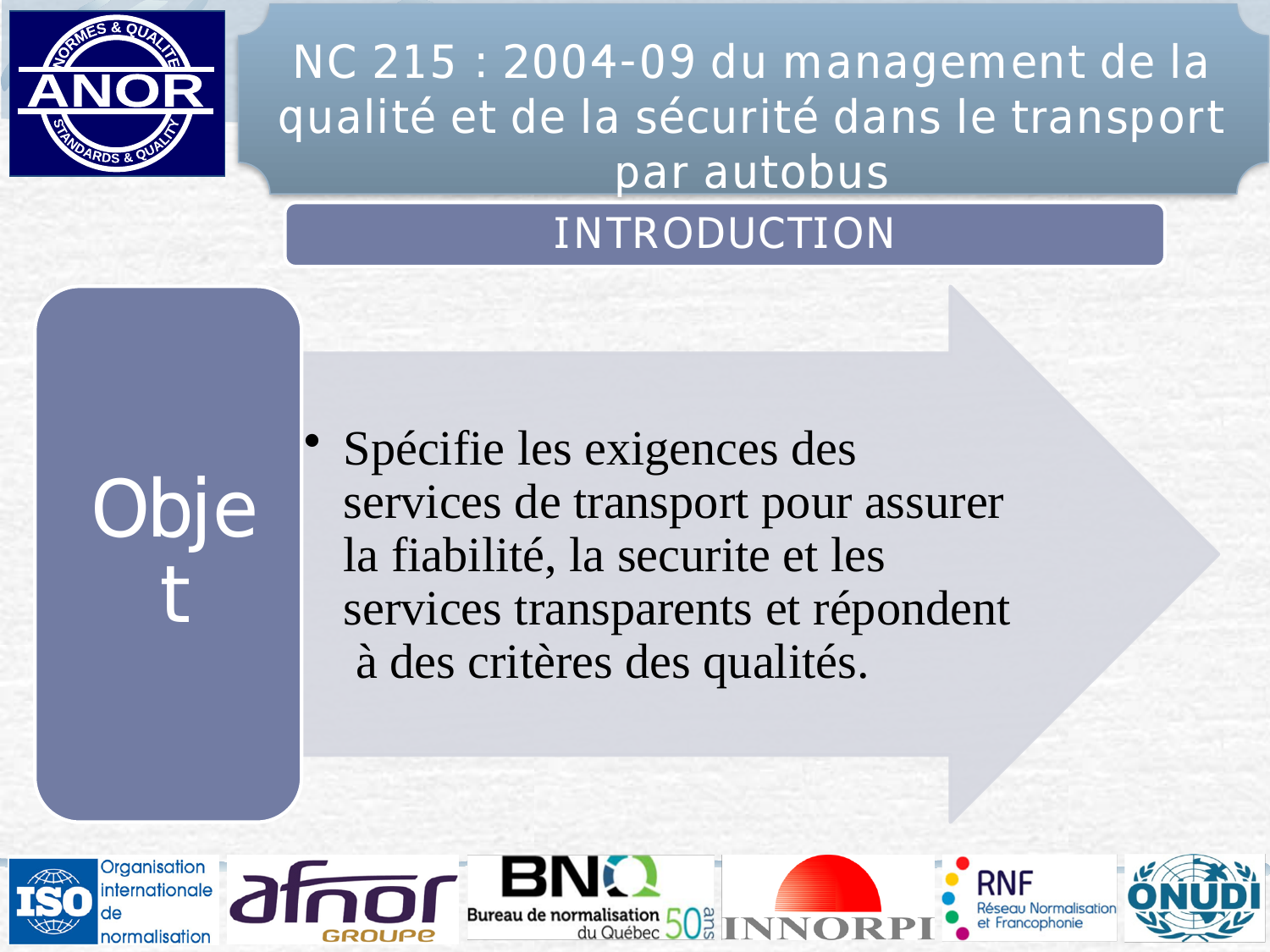

NC 215 : 2004-09 du management de la qualité et de la sécurité dans le transport par autobus
INTRODUCTION

Spécifie les exigences des services de transport pour assurer la fiabilité, la securite et les services transparents et répondent  à des critères des qualités.
Objet